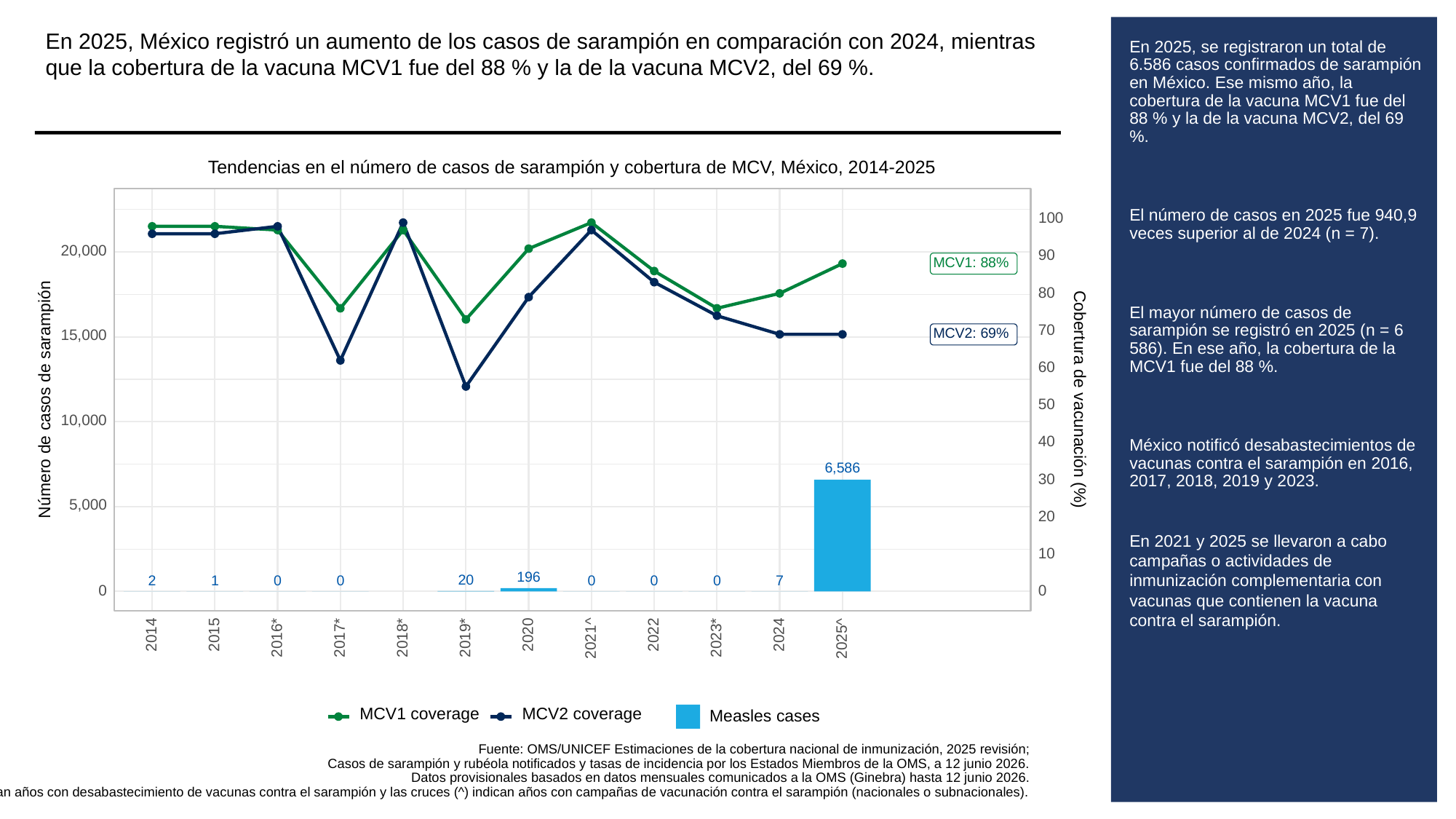

En 2025, México registró un aumento de los casos de sarampión en comparación con 2024, mientras que la cobertura de la vacuna MCV1 fue del 88 % y la de la vacuna MCV2, del 69 %.
# En 2025, se registraron un total de 6.586 casos confirmados de sarampión en México. Ese mismo año, la cobertura de la vacuna MCV1 fue del 88 % y la de la vacuna MCV2, del 69 %.

El número de casos en 2025 fue 940,9 veces superior al de 2024 (n = 7).

El mayor número de casos de sarampión se registró en 2025 (n = 6 586). En ese año, la cobertura de la MCV1 fue del 88 %.

México notificó desabastecimientos de vacunas contra el sarampión en 2016, 2017, 2018, 2019 y 2023.

En 2021 y 2025 se llevaron a cabo campañas o actividades de inmunización complementaria con vacunas que contienen la vacuna contra el sarampión.

Tendencias en el número de casos de sarampión y cobertura de MCV, México, 2014-2025

100

20,000

90

MCV1: 88%

80

70
MCV2: 69%
15,000

60

Cobertura de vacunación (%)
Número de casos de sarampión
50
10,000

40
6,586

30

5,000

20
10

196
20
0
0
0
0
0
2
1
7
0
0

2014
2015
2020
2022
2024
2023*
2016*
2017*
2018*
2019*
2021^
2025^

MCV1 coverage
MCV2 coverage
Measles cases

Fuente: OMS/UNICEF Estimaciones de la cobertura nacional de inmunización, 2025 revisión;
Casos de sarampión y rubéola notificados y tasas de incidencia por los Estados Miembros de la OMS, a 12 junio 2026.
Datos provisionales basados en datos mensuales comunicados a la OMS (Ginebra) hasta 12 junio 2026.
Nota: Los asteriscos (*) indican años con desabastecimiento de vacunas contra el sarampión y las cruces (^) indican años con campañas de vacunación contra el sarampión (nacionales o subnacionales).